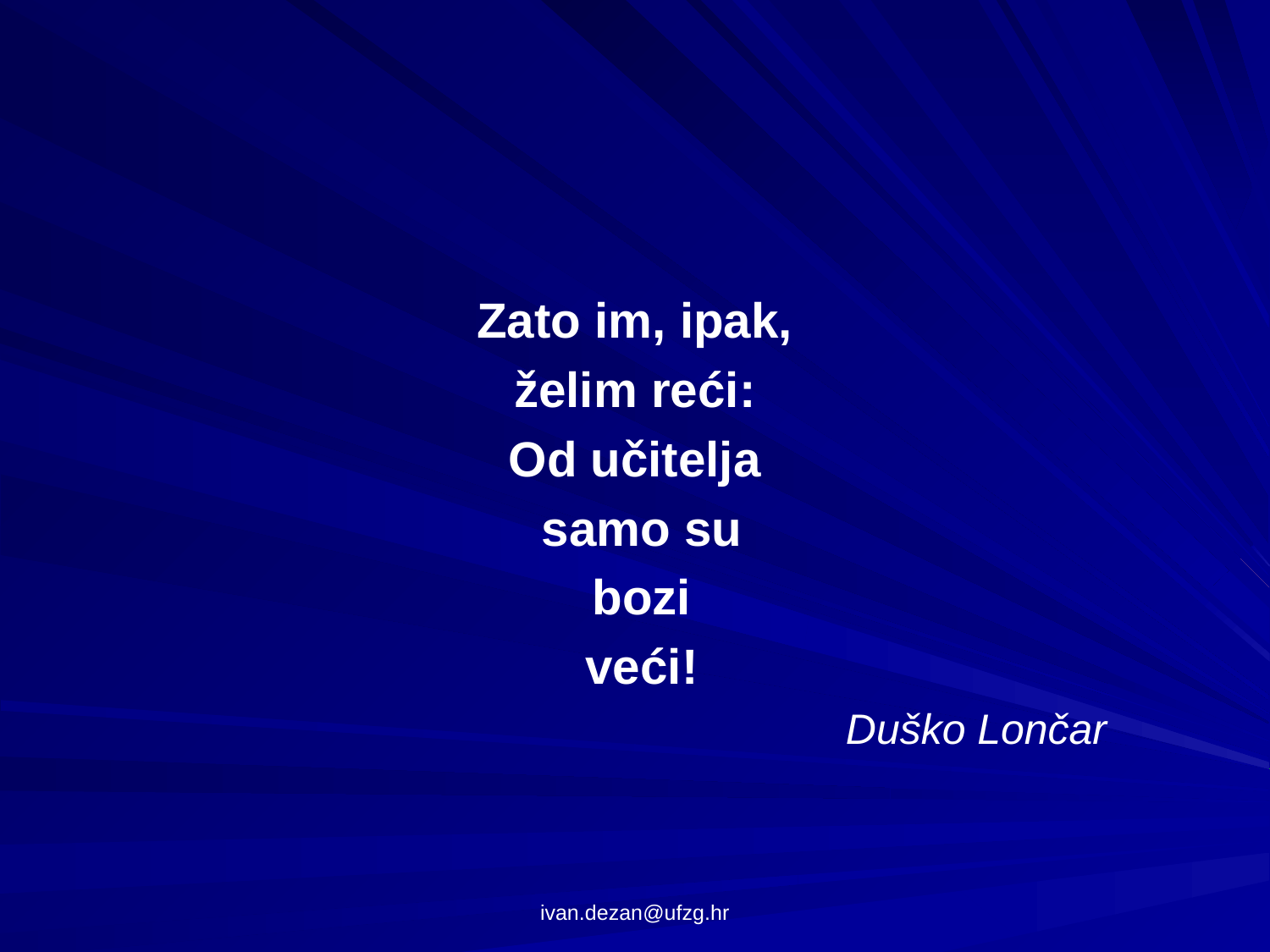

#

Zato im, ipak,
želim reći:
Od učitelja
 samo su
 bozi
 veći!
						Duško Lončar
ivan.dezan@ufzg.hr